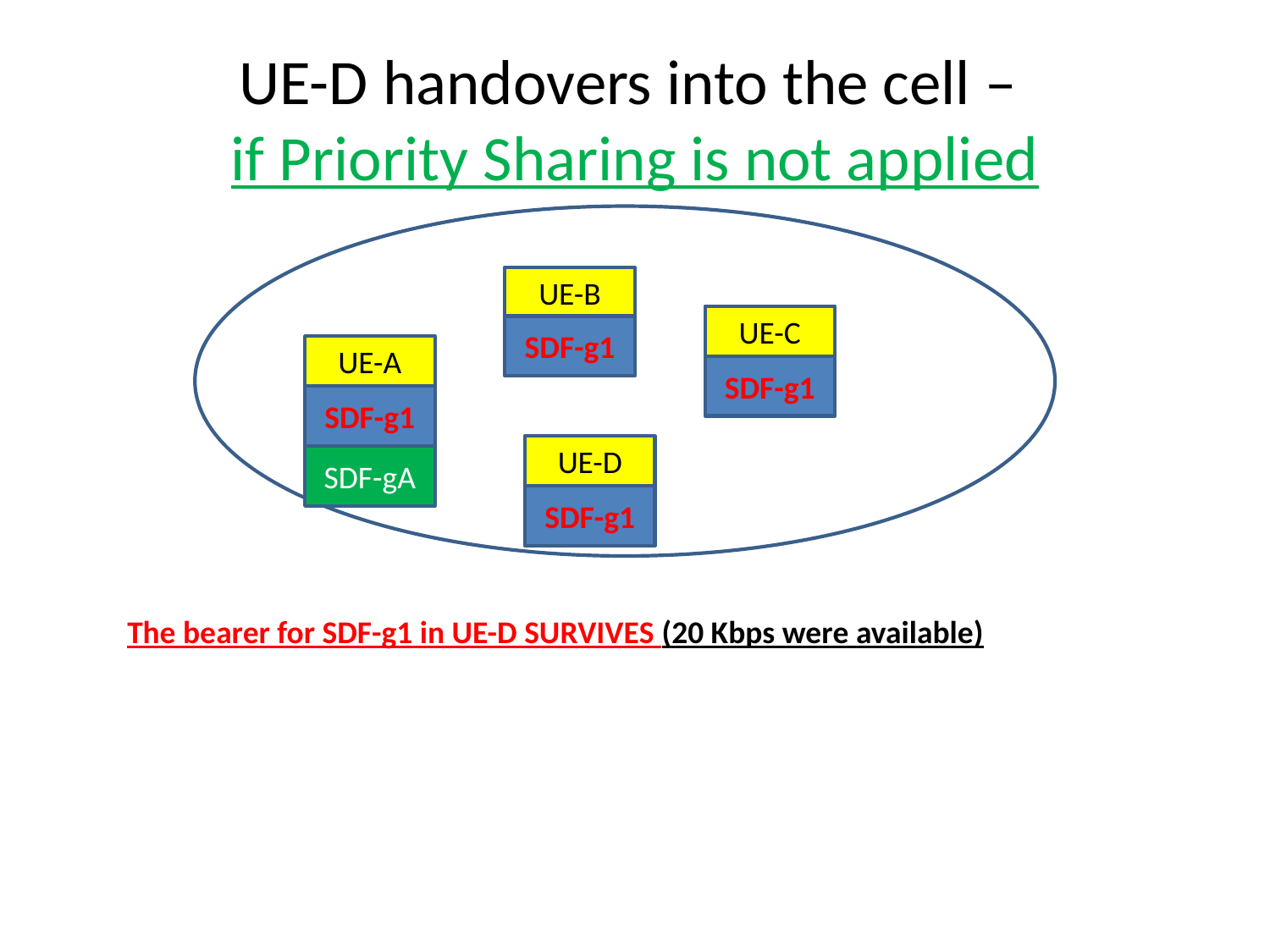

# UE-D handovers into the cell – if Priority Sharing is not applied

UE-B
SDF-g1
UE-C
SDF-g1
UE-A
SDF-g1
SDF-gA
UE-D
SDF-g1
The bearer for SDF-g1 in UE-D SURVIVES (20 Kbps were available)